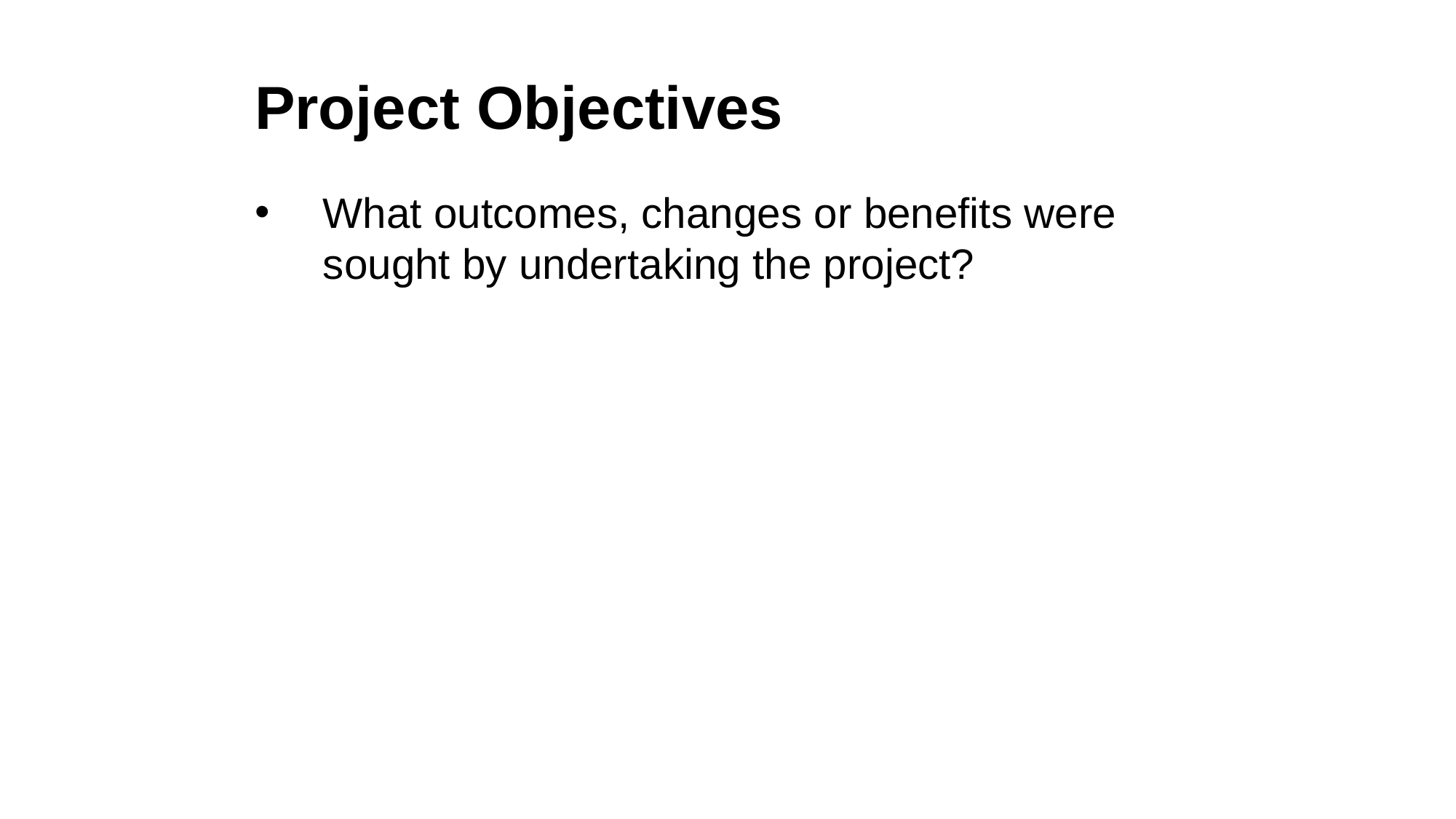

Project Objectives
What outcomes, changes or benefits were sought by undertaking the project?